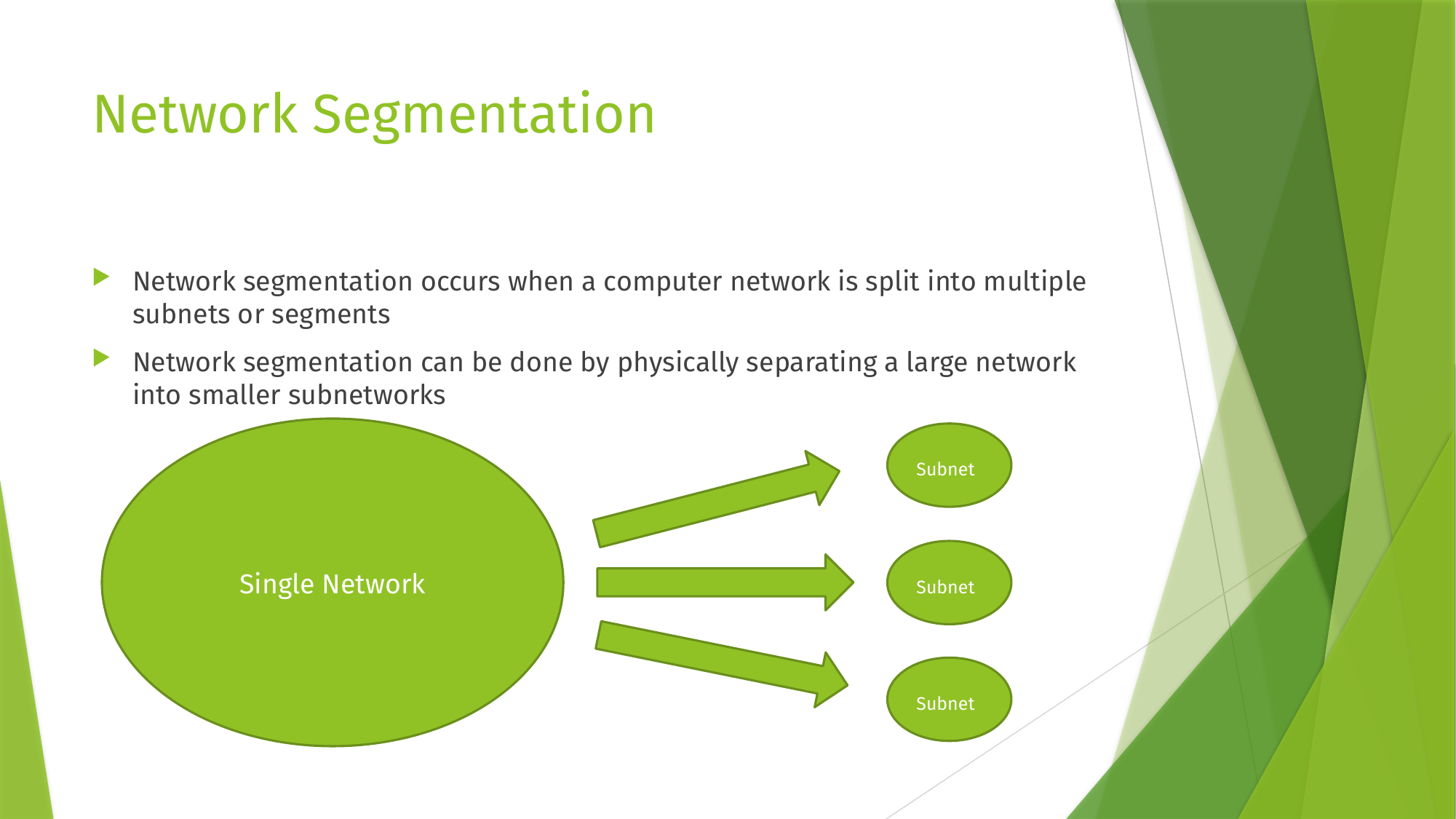

# Network Segmentation
Network segmentation occurs when a computer network is split into multiple subnets or segments
Network segmentation can be done by physically separating a large network into smaller subnetworks

Single Network
Subnet

Subnet

Subnet